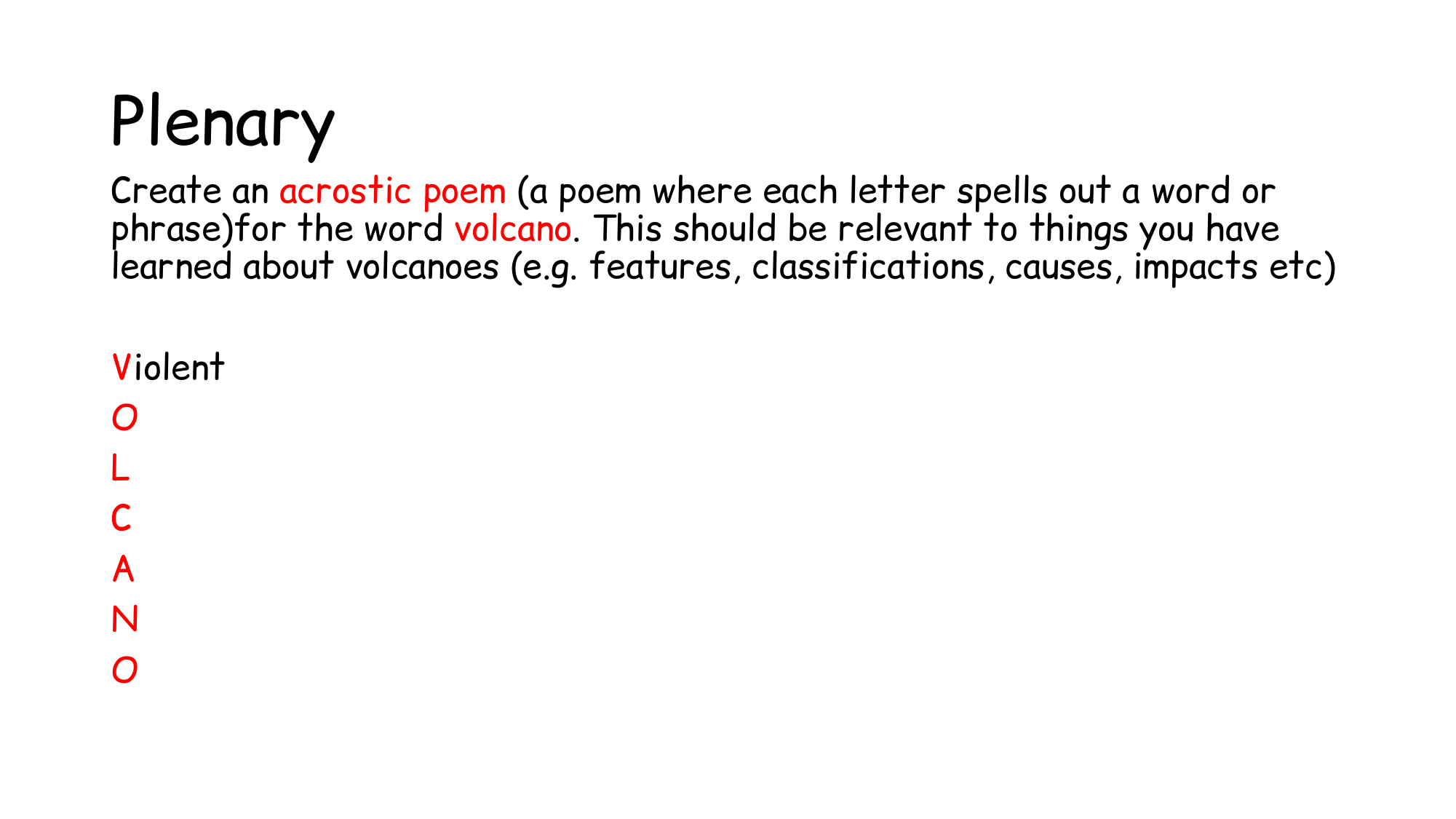

# Plenary
Create an acrostic poem (a poem where each letter spells out a word or phrase)for the word volcano. This should be relevant to things you have learned about volcanoes (e.g. features, classifications, causes, impacts etc)

Violent
O
L
C
A
N
O